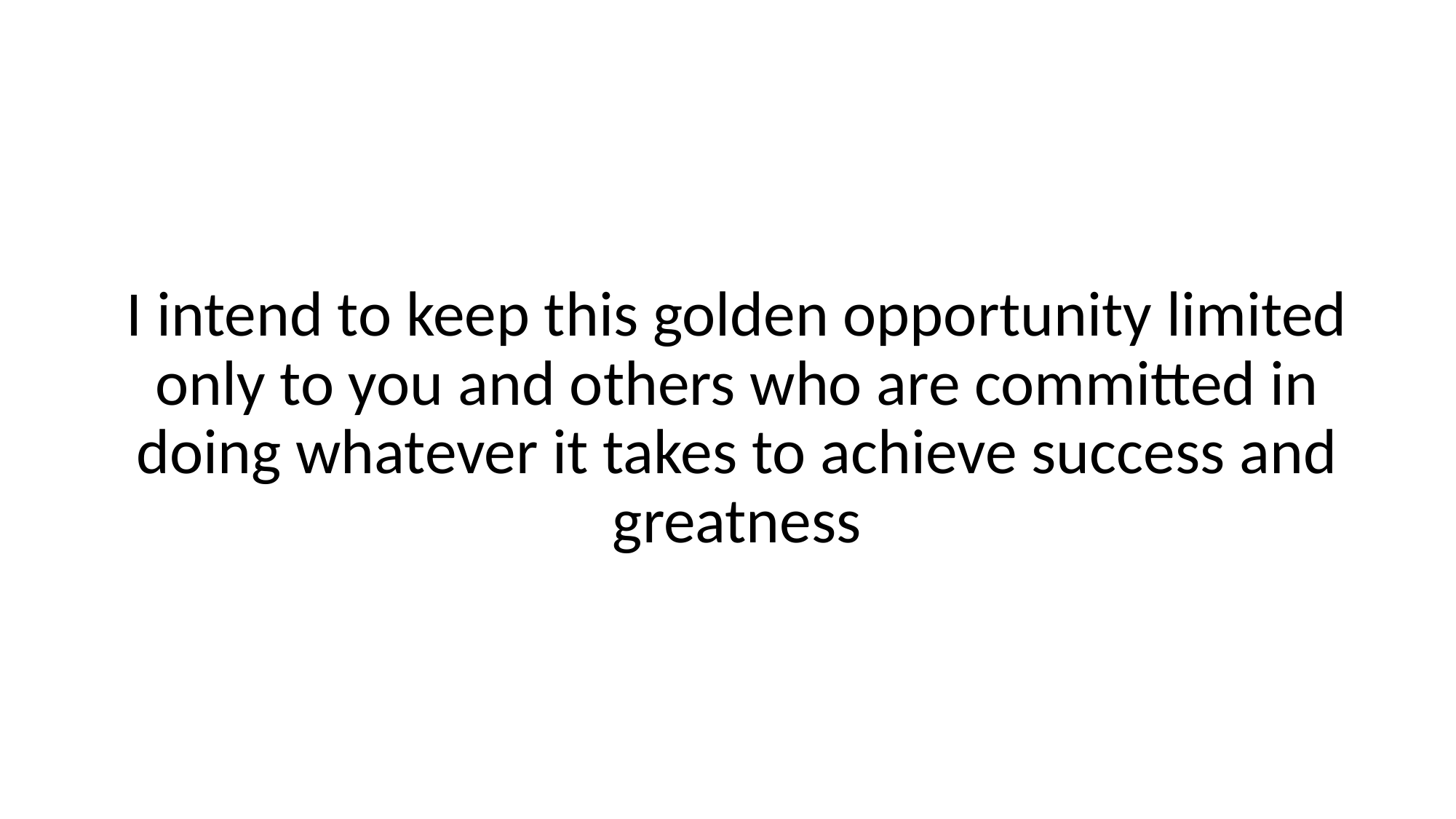

I intend to keep this golden opportunity limited only to you and others who are committed in doing whatever it takes to achieve success and greatness